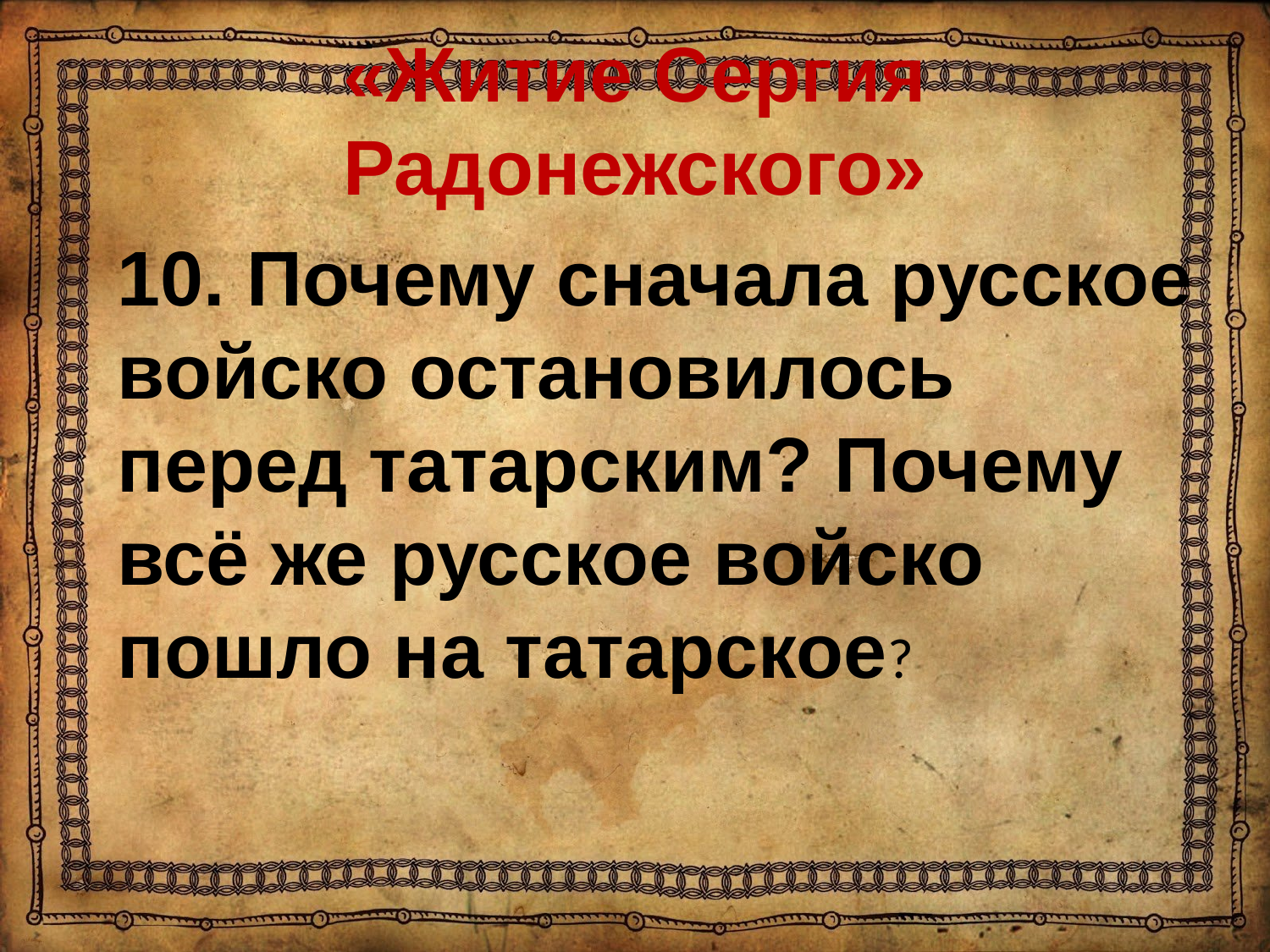

# «Житие Сергия Радонежского»
10. Почему сначала русское войско остановилось перед татарским? Почему всё же русское войско пошло на татарское?